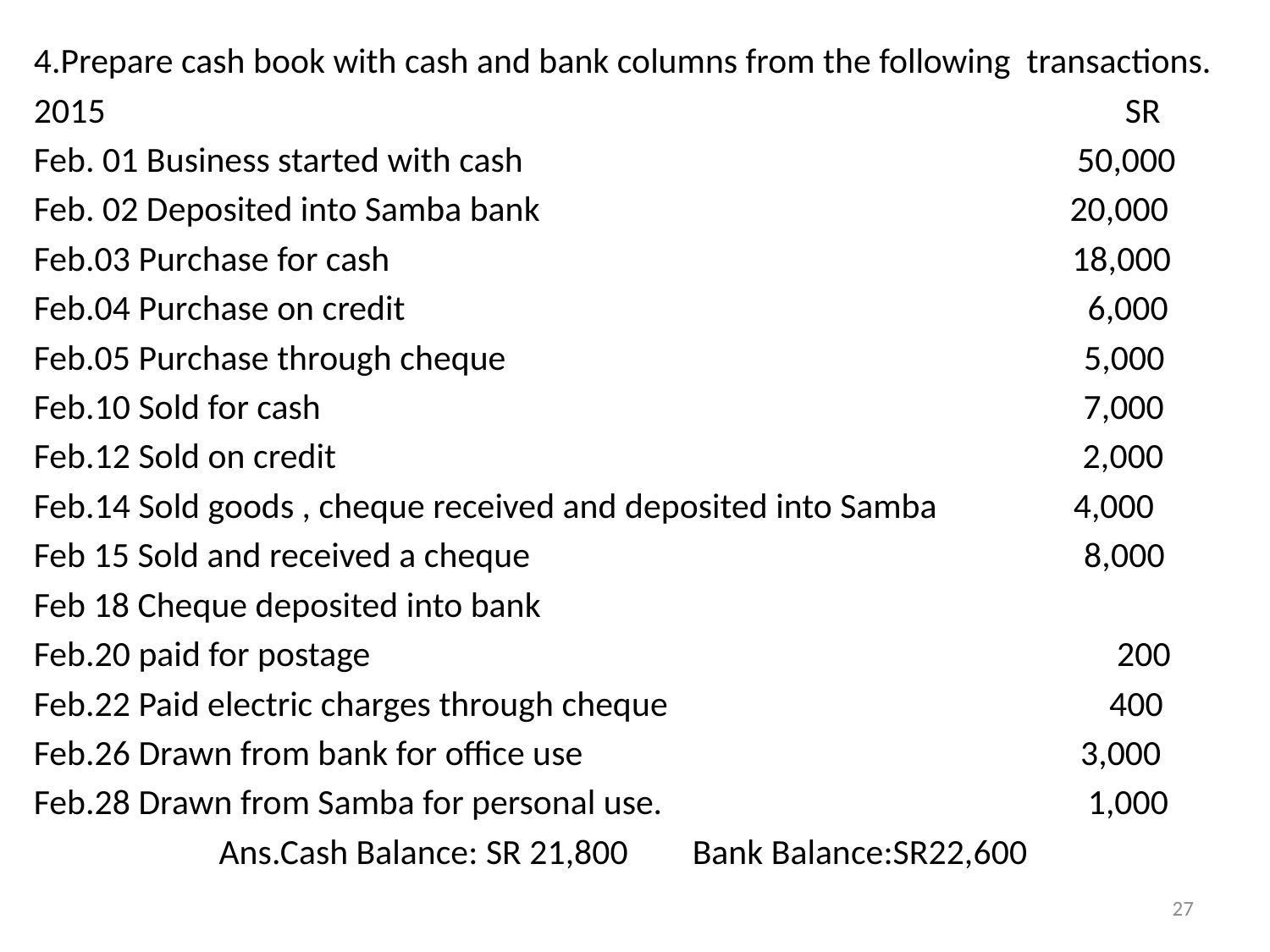

4.Prepare cash book with cash and bank columns from the following  transactions.
2015                                                                                                                               SR
Feb. 01 Business started with cash                                                                     50,000
Feb. 02 Deposited into Samba bank                                                                  20,000
Feb.03 Purchase for cash                                                                                     18,000
Feb.04 Purchase on credit                                                                                     6,000
Feb.05 Purchase through cheque                                                                        5,000
Feb.10 Sold for cash                                                                                               7,000
Feb.12 Sold on credit                                                                                             2,000
Feb.14 Sold goods , cheque received and deposited into Samba                 4,000
Feb 15 Sold and received a cheque                                                                     8,000
Feb 18 Cheque deposited into bank
Feb.20 paid for postage                                                                                             200
Feb.22 Paid electric charges through cheque                                                       400
Feb.26 Drawn from bank for office use                                                              3,000
Feb.28 Drawn from Samba for personal use.                                                     1,000
                       Ans.Cash Balance: SR 21,800        Bank Balance:SR22,600
27